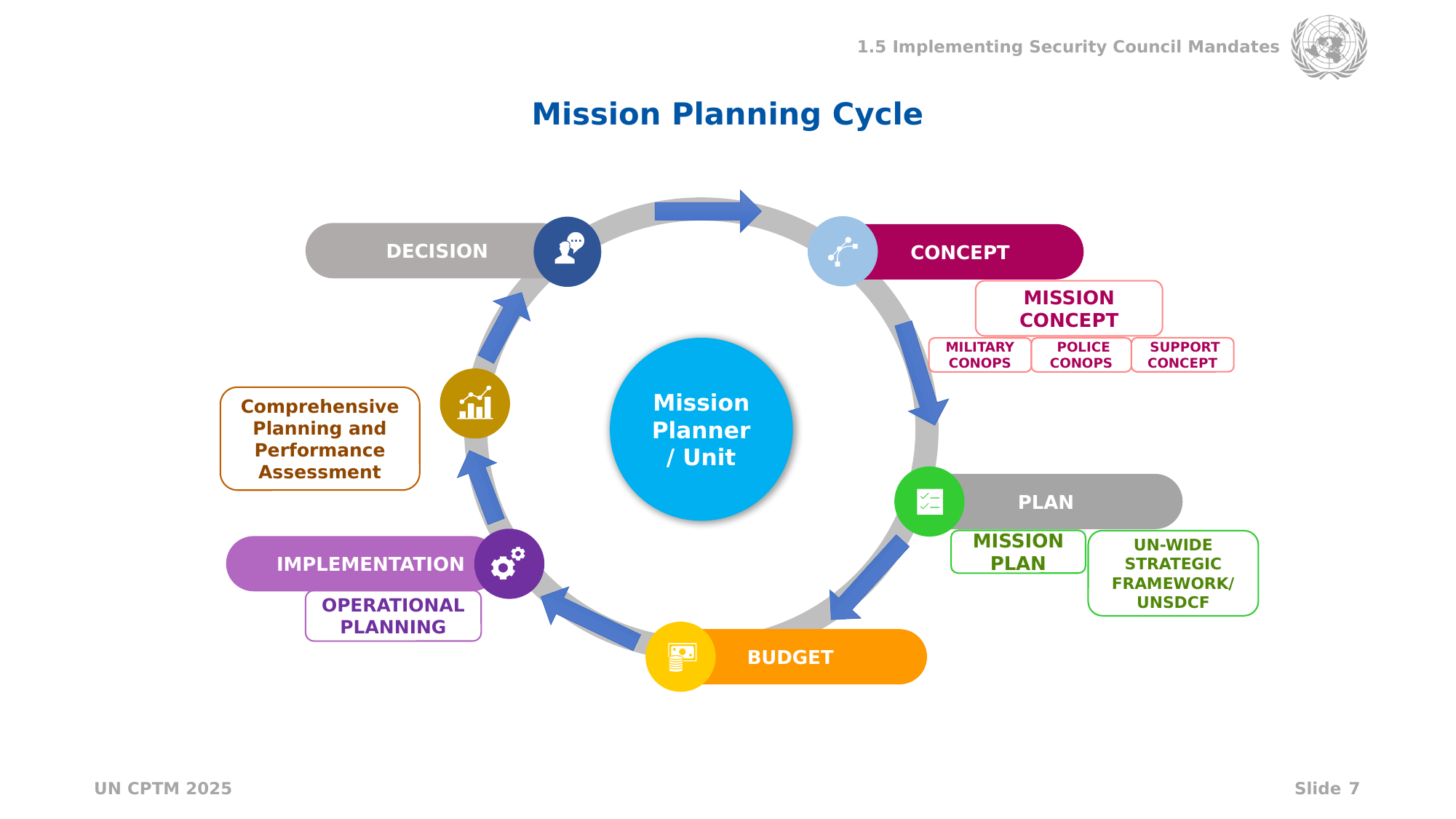

Mission Planning Cycle

DECISION
    CONCEPT

MISSION CONCEPT

 SUPPORT CONCEPT
Mission Planner / Unit
 POLICE CONOPS
MILITARY CONOPS

Comprehensive Planning and Performance Assessment

PLAN

MISSION PLAN
UN-WIDE STRATEGIC FRAMEWORK/
UNSDCF
      IMPLEMENTATION

OPERATIONAL PLANNING

BUDGET